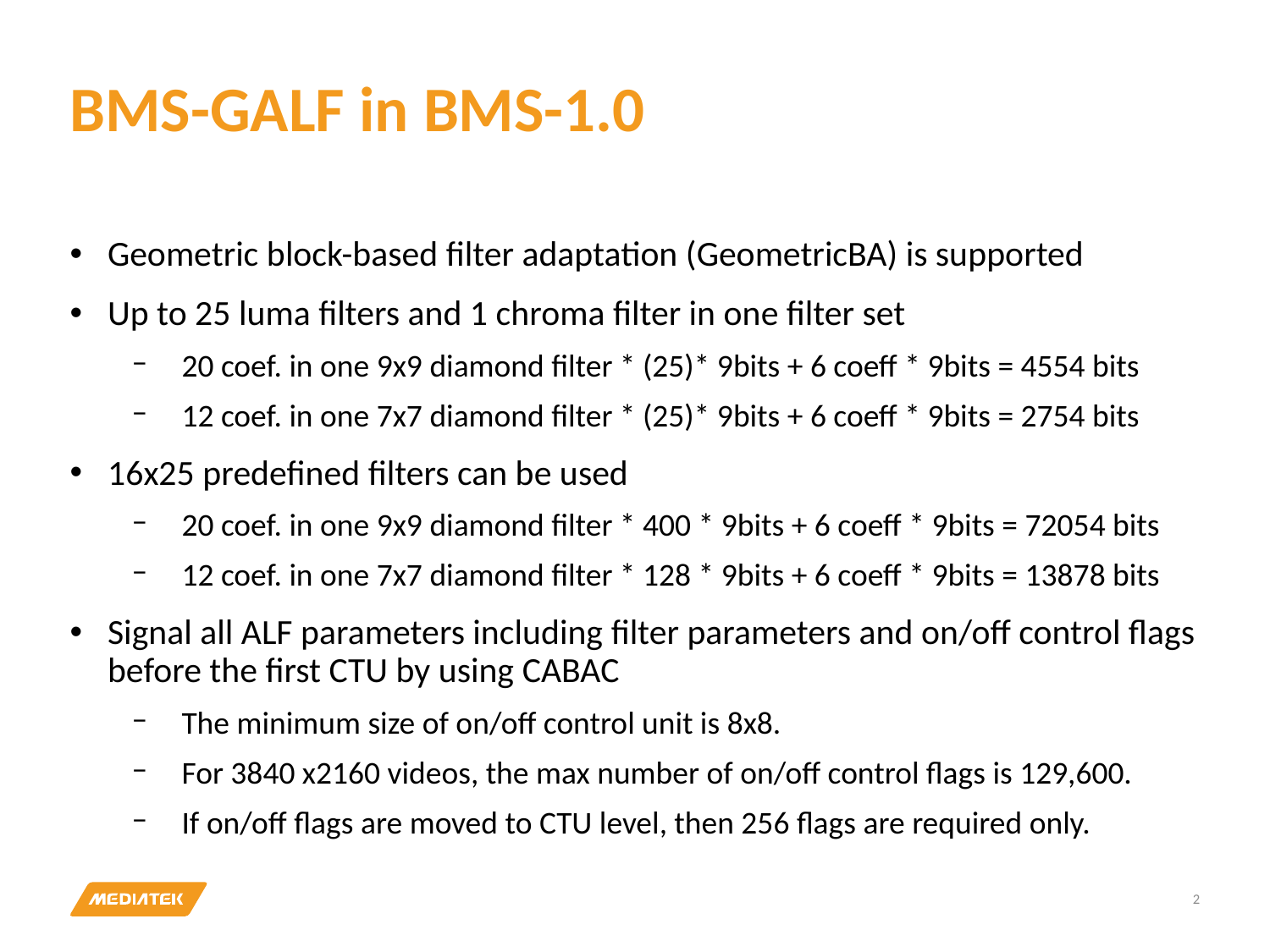

# BMS-GALF in BMS-1.0
Geometric block-based filter adaptation (GeometricBA) is supported
Up to 25 luma filters and 1 chroma filter in one filter set
20 coef. in one 9x9 diamond filter * (25)* 9bits + 6 coeff * 9bits = 4554 bits
12 coef. in one 7x7 diamond filter * (25)* 9bits + 6 coeff * 9bits = 2754 bits
16x25 predefined filters can be used
20 coef. in one 9x9 diamond filter * 400 * 9bits + 6 coeff * 9bits = 72054 bits
12 coef. in one 7x7 diamond filter * 128 * 9bits + 6 coeff * 9bits = 13878 bits
Signal all ALF parameters including filter parameters and on/off control flags before the first CTU by using CABAC
The minimum size of on/off control unit is 8x8.
For 3840 x2160 videos, the max number of on/off control flags is 129,600.
If on/off flags are moved to CTU level, then 256 flags are required only.

2